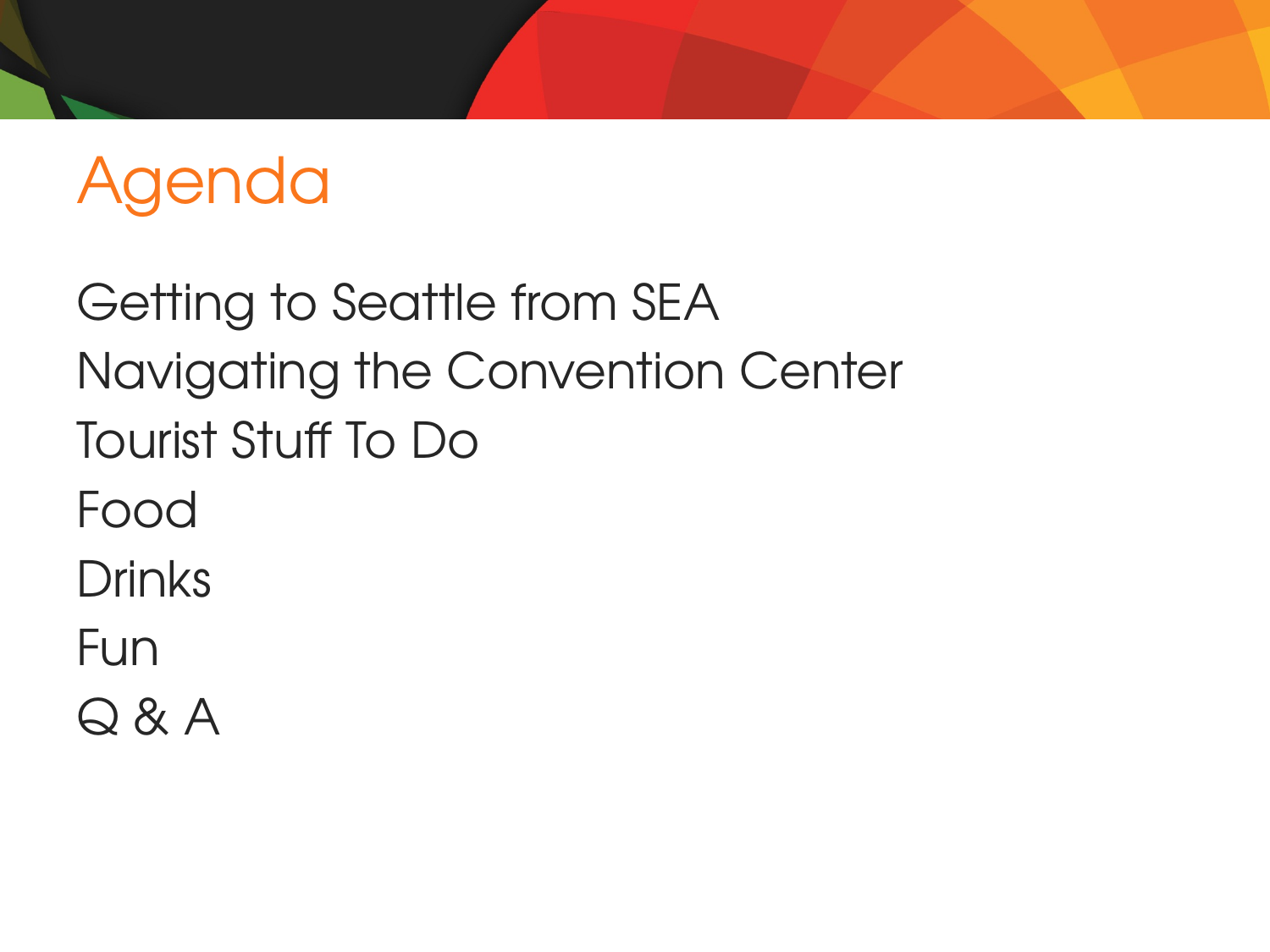

# Agenda
Getting to Seattle from SEA
Navigating the Convention Center
Tourist Stuff To Do
Food
Drinks
Fun
Q & A